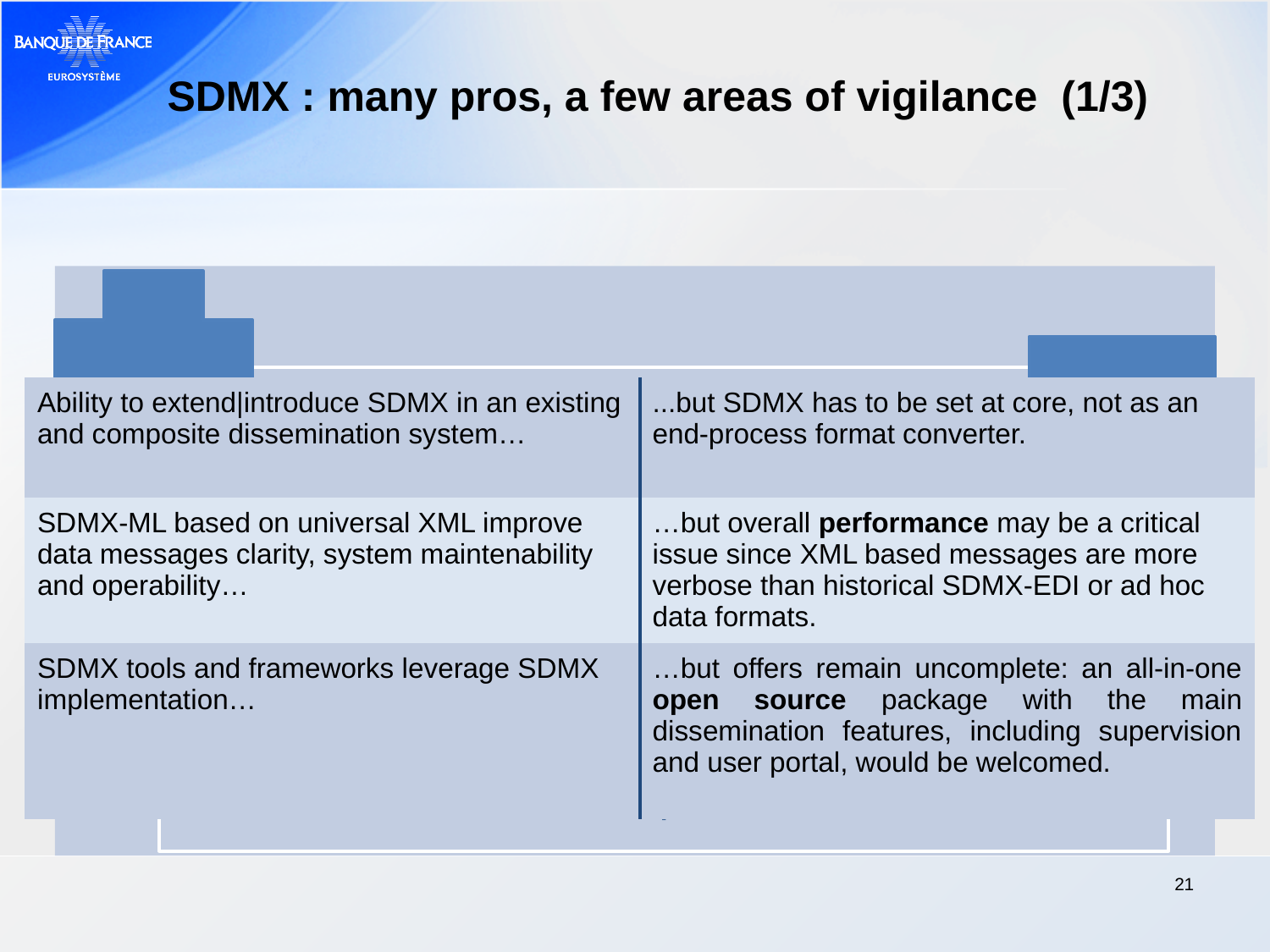

# SDMX : many pros, a few areas of vigilance  (1/3)
Clear benefits
Focus of attention
| Ability to extend|introduce SDMX in an existing and composite dissemination system… | ...but SDMX has to be set at core, not as an end-process format converter. |
| --- | --- |
| SDMX-ML based on universal XML improve data messages clarity, system maintenability and operability… | …but overall performance may be a critical issue since XML based messages are more verbose than historical SDMX-EDI or ad hoc data formats. |
| SDMX tools and frameworks leverage SDMX implementation… | …but offers remain uncomplete: an all-in-one open source package with the main dissemination features, including supervision and user portal, would be welcomed. |
21